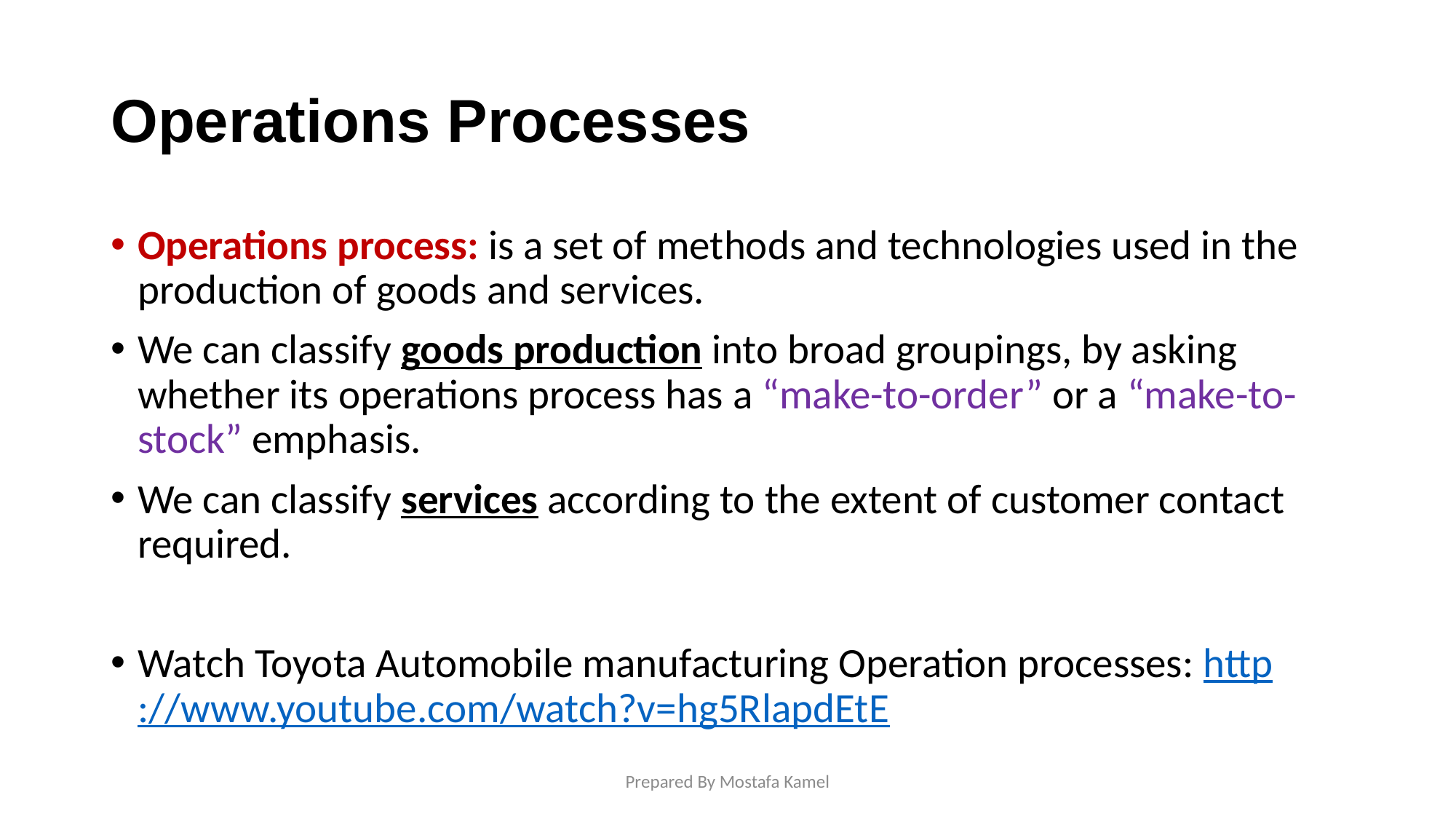

# Operations Processes
Operations process: is a set of methods and technologies used in the production of goods and services.
We can classify goods production into broad groupings, by asking whether its operations process has a “make-to-order” or a “make-to-stock” emphasis.
We can classify services according to the extent of customer contact required.

Watch Toyota Automobile manufacturing Operation processes: http://www.youtube.com/watch?v=hg5RlapdEtE

Prepared By Mostafa Kamel